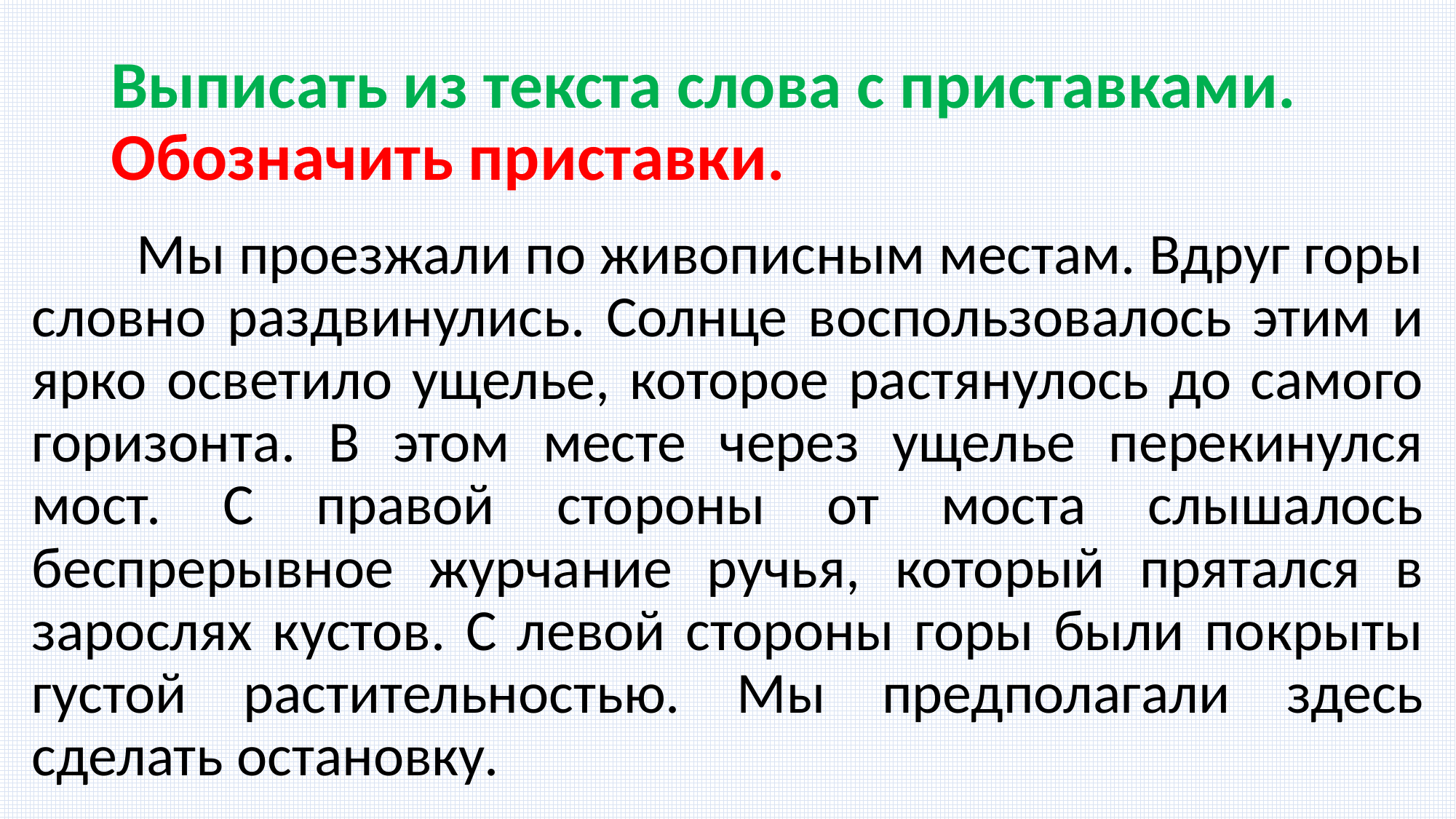

# Выписать из текста слова с приставками. Обозначить приставки.
	Мы проезжали по живописным местам. Вдруг горы словно раздвинулись. Солнце воспользовалось этим и ярко осветило ущелье, которое растянулось до самого горизонта. В этом месте через ущелье перекинулся мост. С правой стороны от моста слышалось беспрерывное журчание ручья, который прятался в зарослях кустов. С левой стороны горы были покрыты густой растительностью. Мы предполагали здесь сделать остановку.